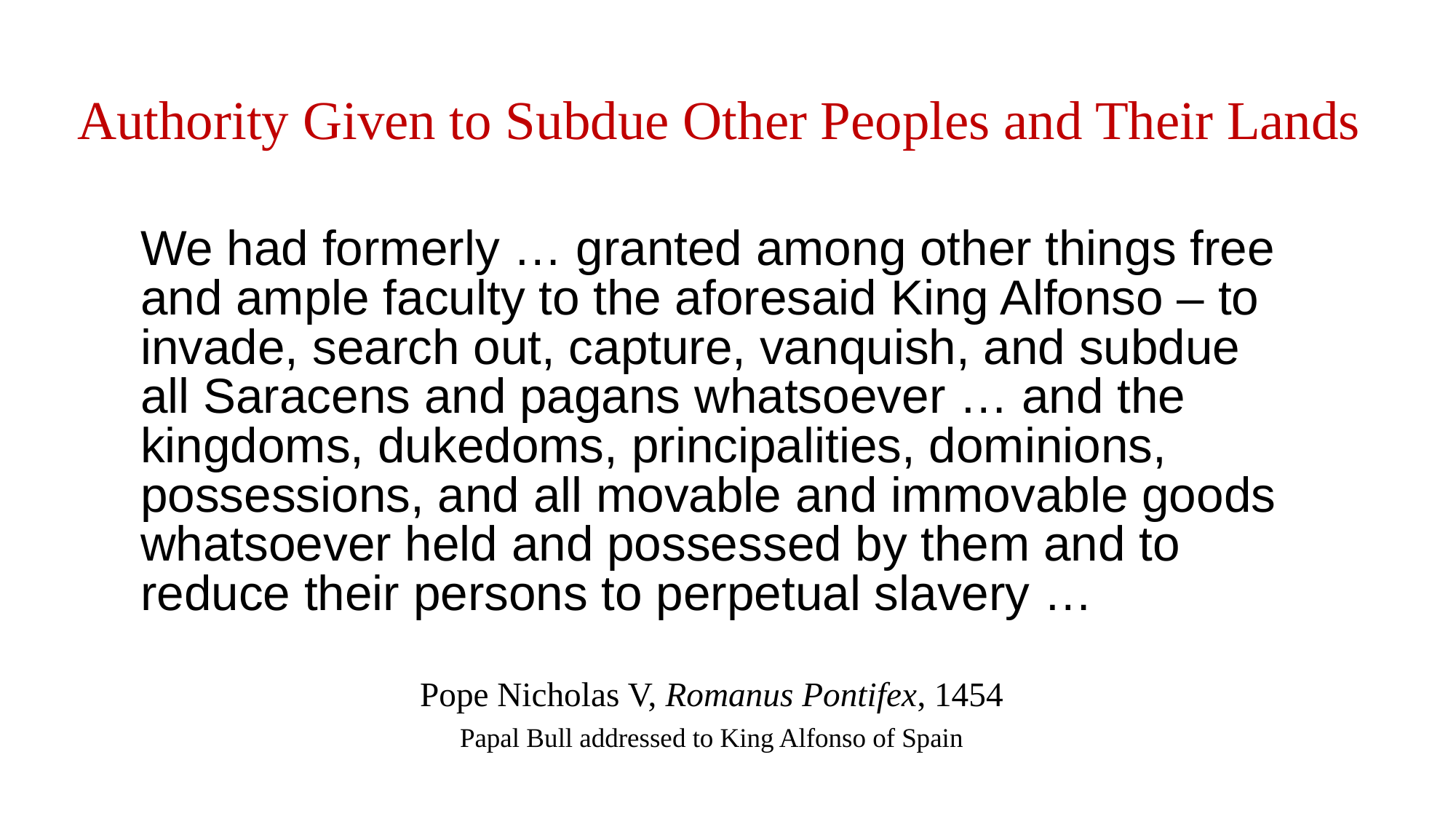

# Authority Given to Subdue Other Peoples and Their Lands
We had formerly … granted among other things free and ample faculty to the aforesaid King Alfonso – to invade, search out, capture, vanquish, and subdue all Saracens and pagans whatsoever … and the kingdoms, dukedoms, principalities, dominions, possessions, and all movable and immovable goods whatsoever held and possessed by them and to reduce their persons to perpetual slavery …

Pope Nicholas V, Romanus Pontifex, 1454
Papal Bull addressed to King Alfonso of Spain